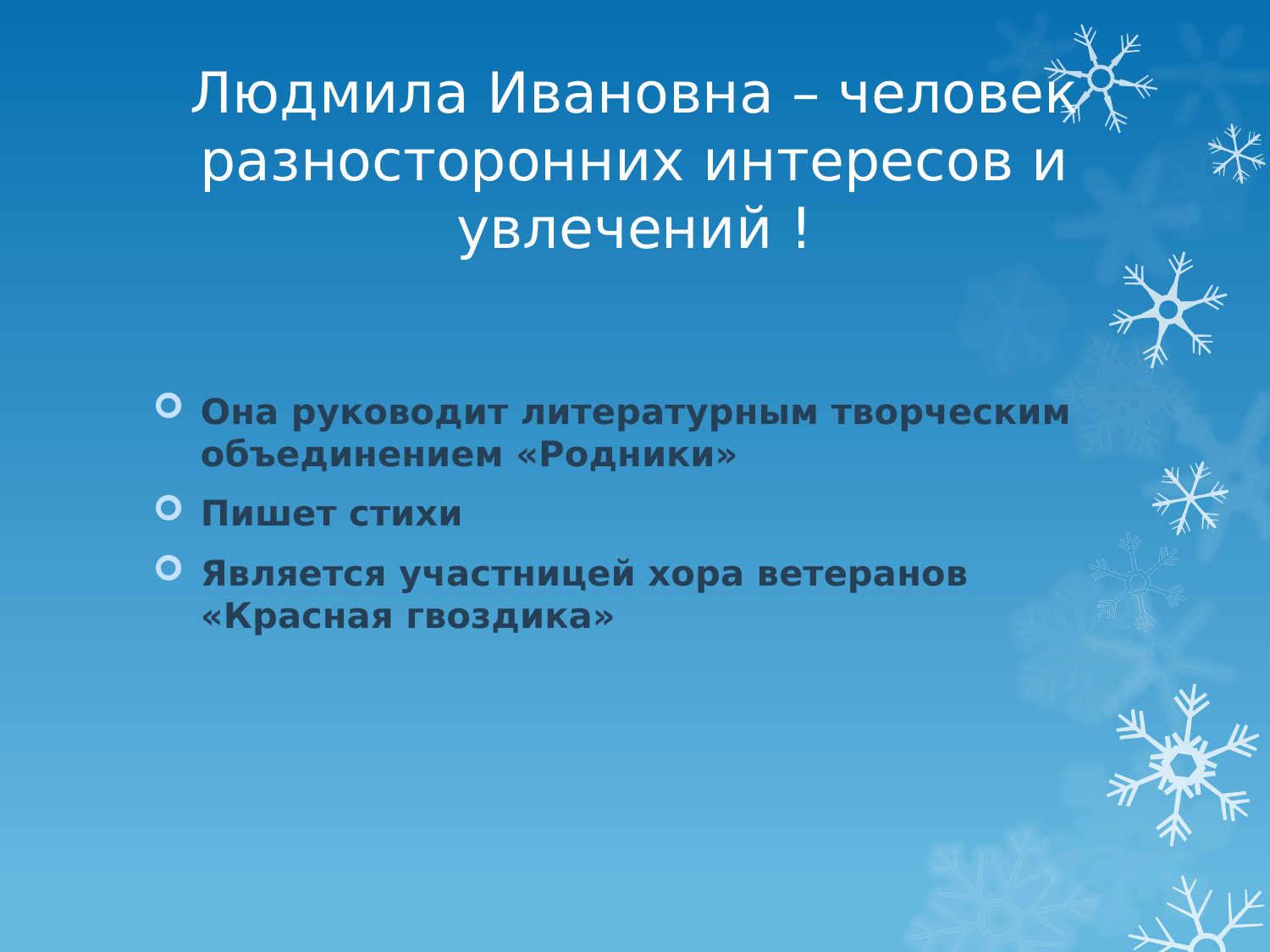

# Людмила Ивановна – человек разносторонних интересов и увлечений !
Она руководит литературным творческим объединением «Родники»
Пишет стихи
Является участницей хора ветеранов «Красная гвоздика»